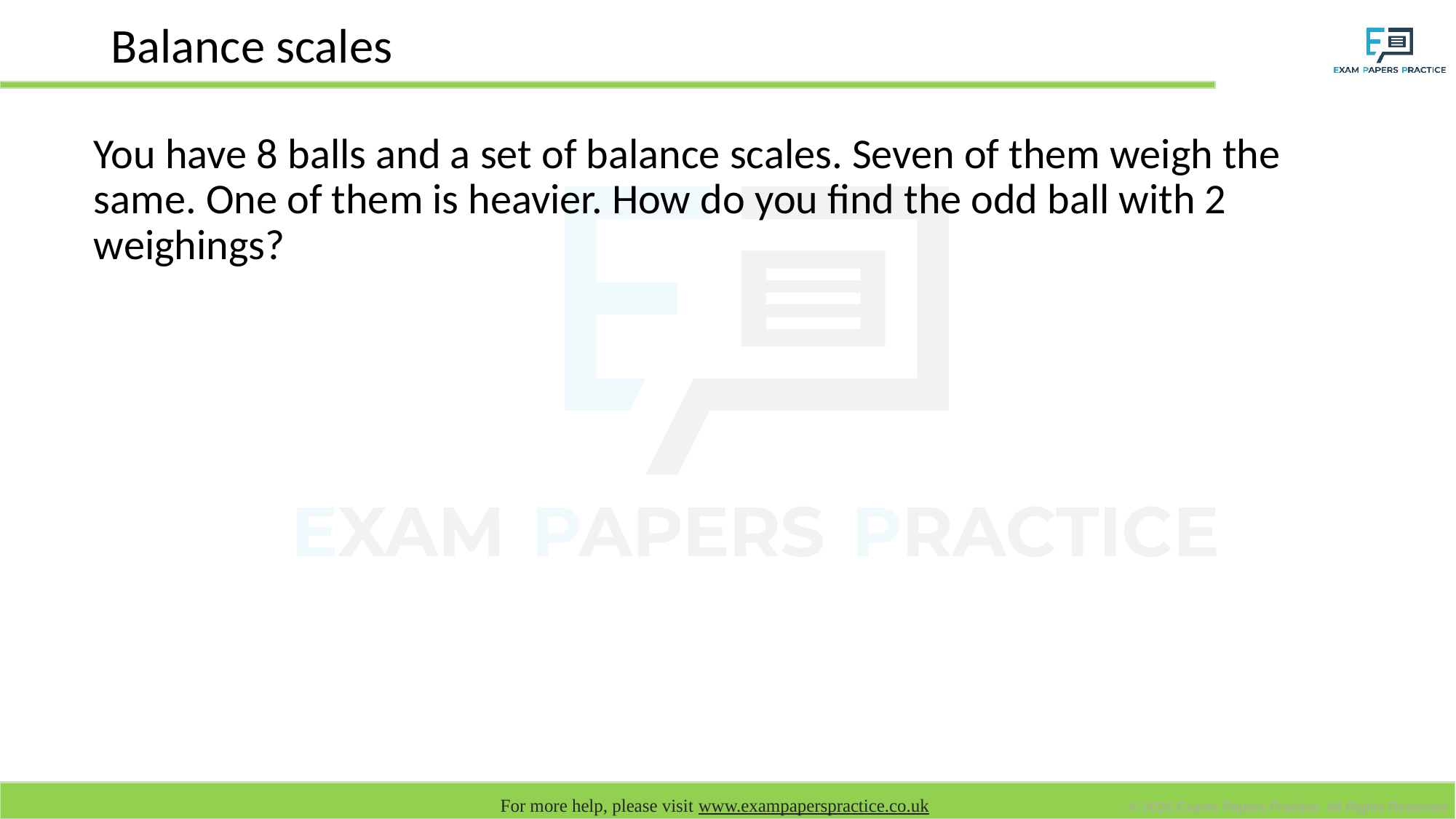

# Balance scales
You have 8 balls and a set of balance scales. Seven of them weigh the same. One of them is heavier. How do you find the odd ball with 2 weighings?